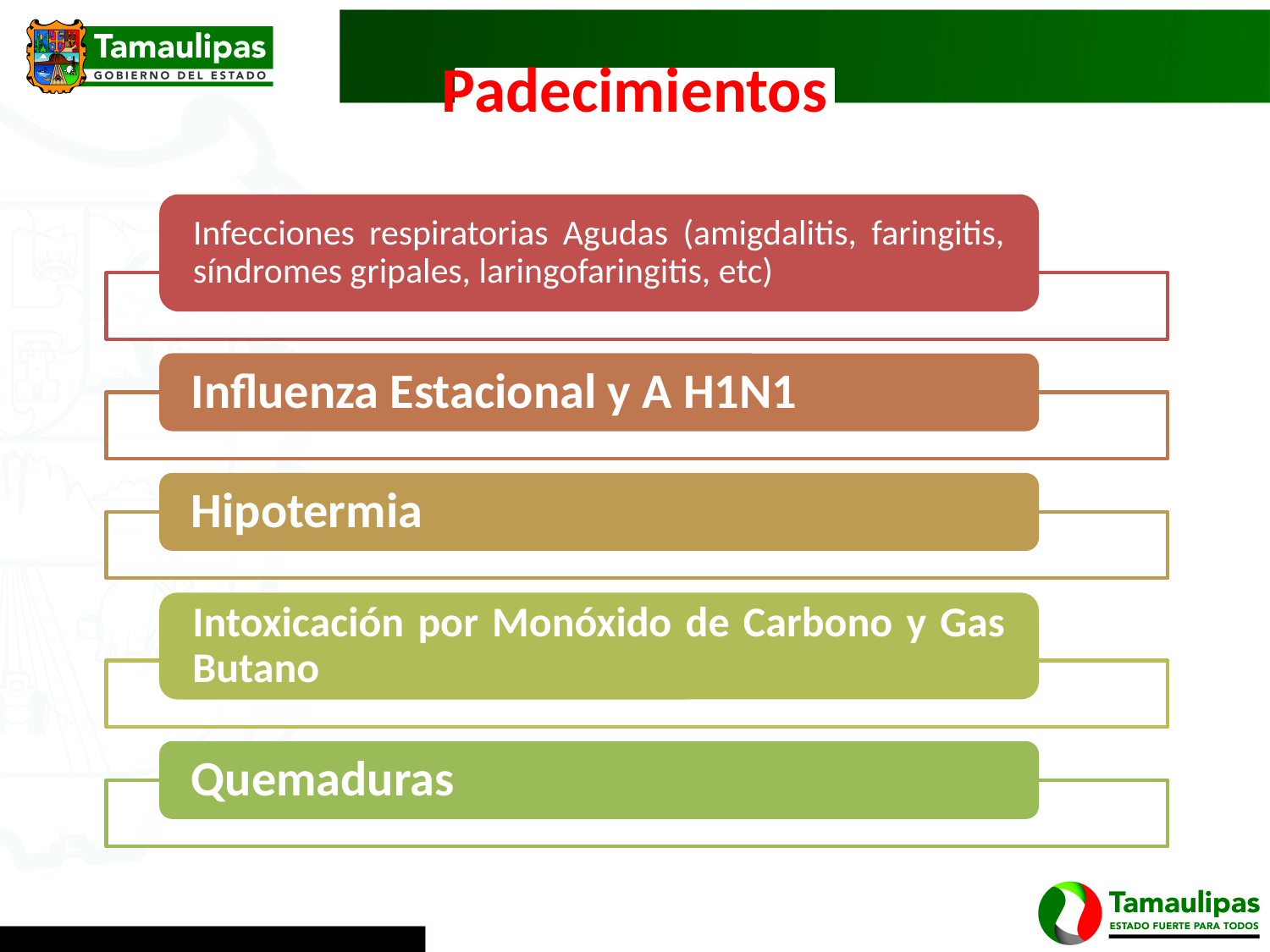

Padecimientos
Infecciones respiratorias Agudas (amigdalitis, faringitis, síndromes gripales, laringofaringitis, etc)
Influenza Estacional y A H1N1
Hipotermia
Intoxicación por Monóxido de Carbono y Gas Butano
Quemaduras